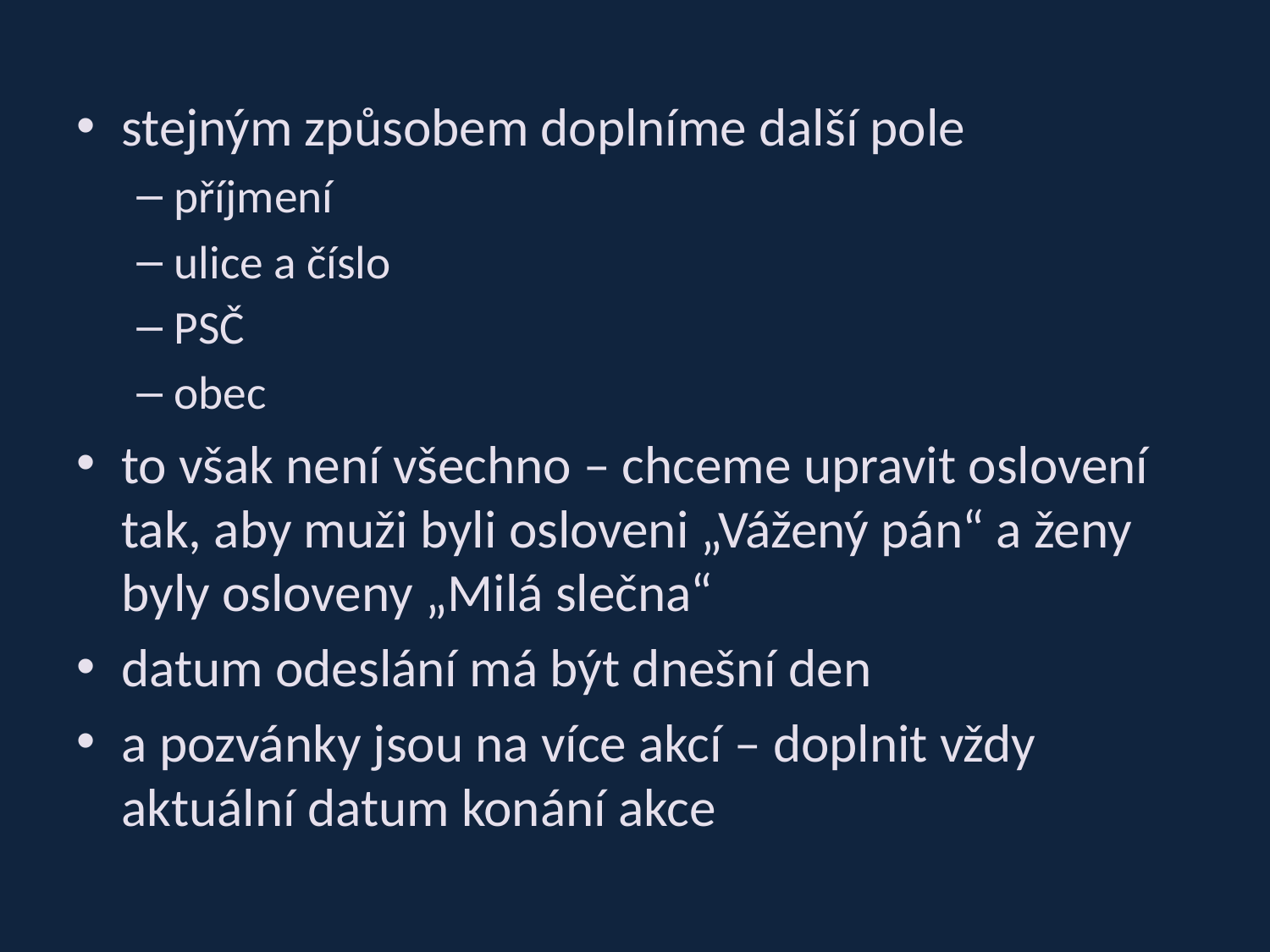

stejným způsobem doplníme další pole
příjmení
ulice a číslo
PSČ
obec
to však není všechno – chceme upravit oslovení tak, aby muži byli osloveni „Vážený pán“ a ženy byly osloveny „Milá slečna“
datum odeslání má být dnešní den
a pozvánky jsou na více akcí – doplnit vždy aktuální datum konání akce